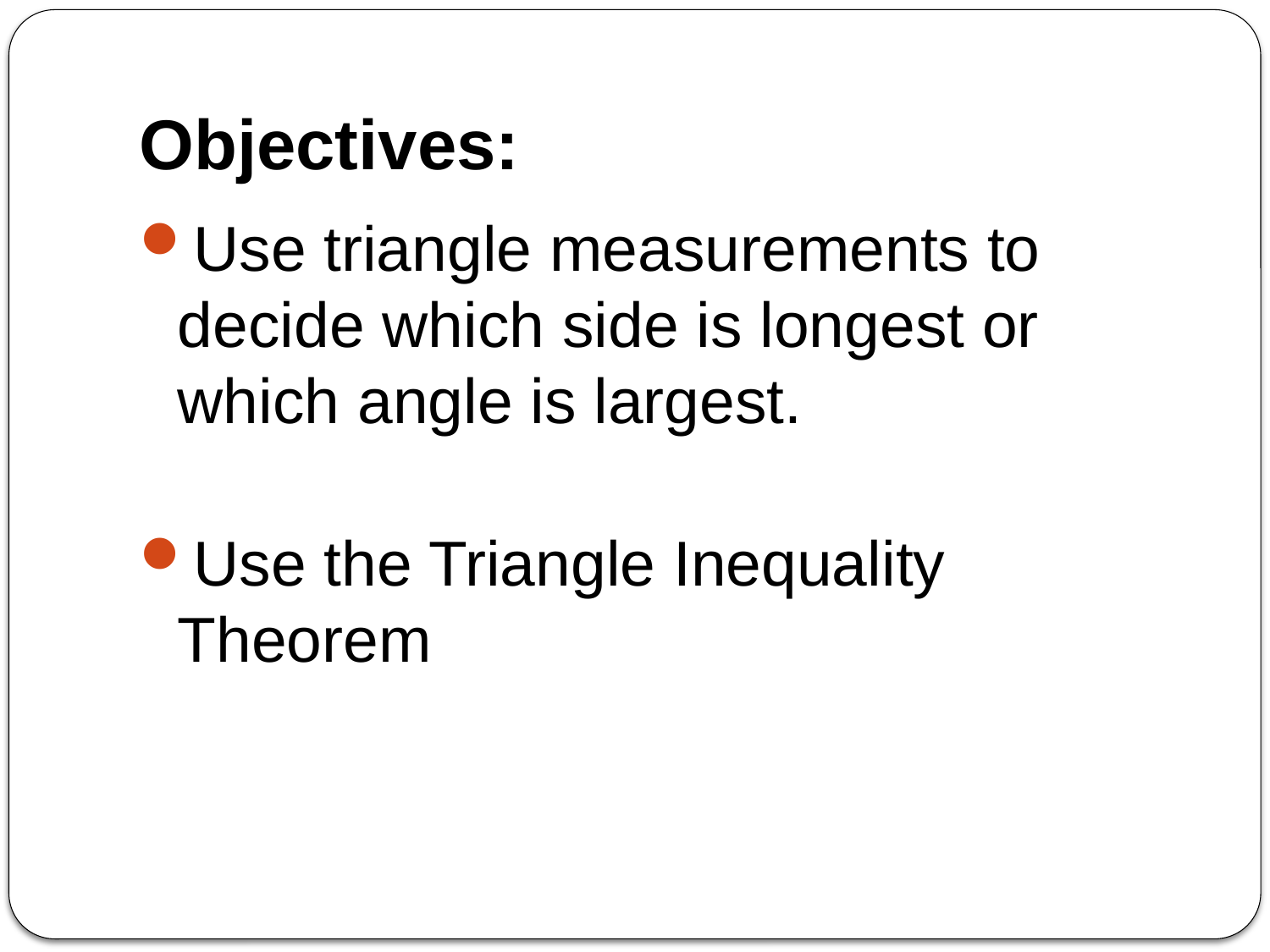

# Objectives:
Use triangle measurements to decide which side is longest or which angle is largest.
Use the Triangle Inequality Theorem